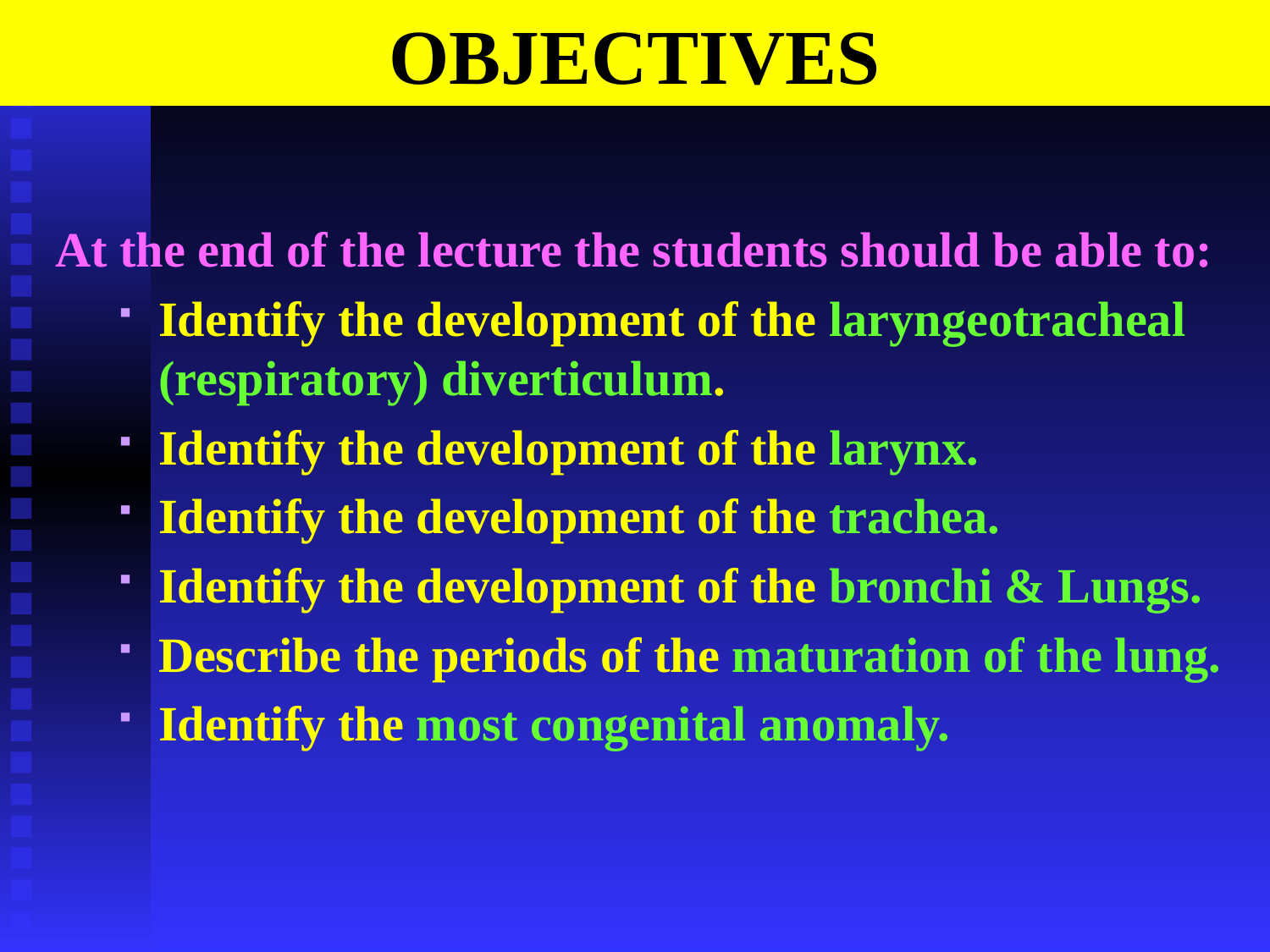

# OBJECTIVES
At the end of the lecture the students should be able to:
Identify the development of the laryngeotracheal (respiratory) diverticulum.
Identify the development of the larynx.
Identify the development of the trachea.
Identify the development of the bronchi & Lungs.
Describe the periods of the maturation of the lung.
Identify the most congenital anomaly.